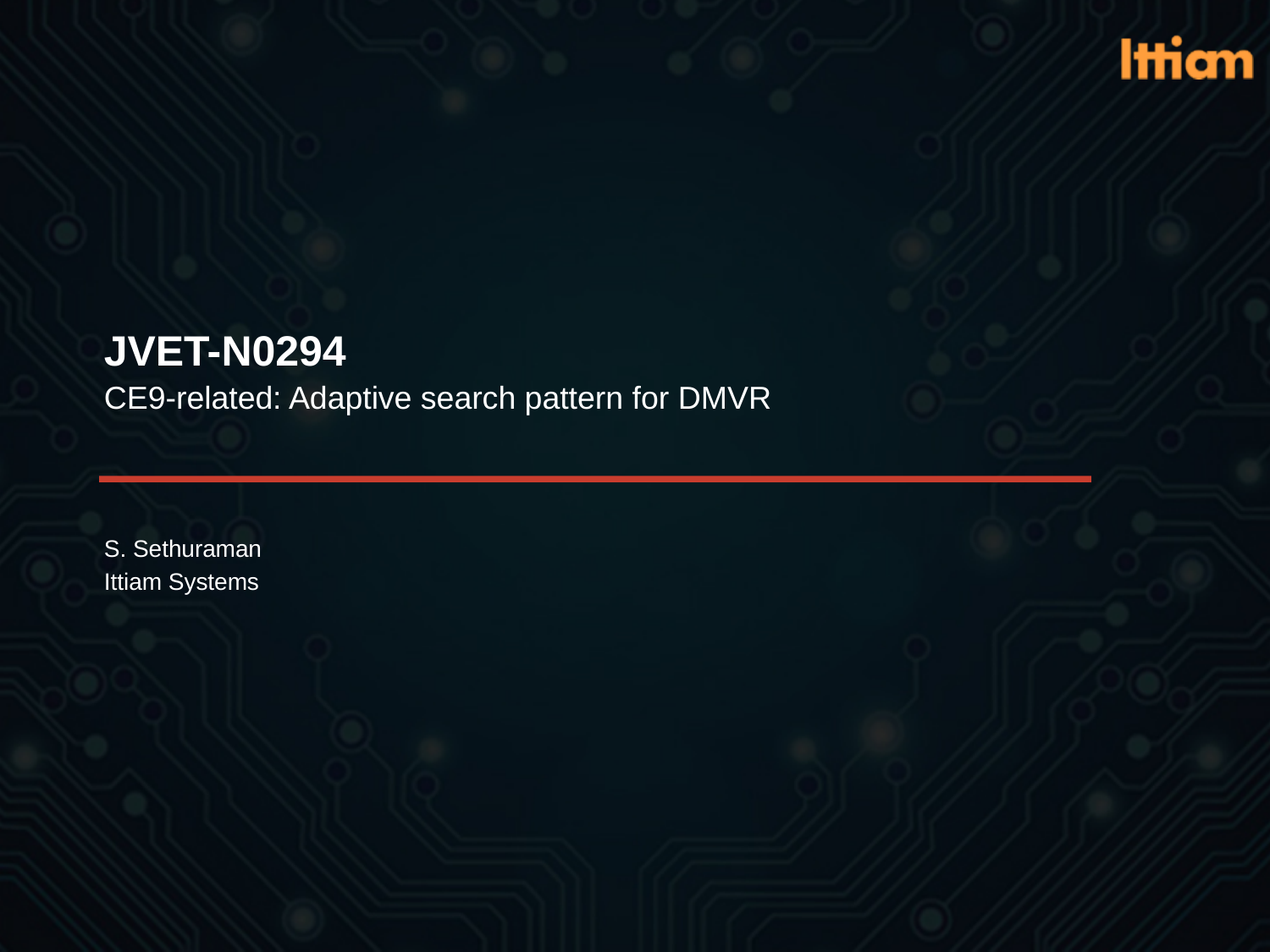

# JVET-N0294 CE9-related: Adaptive search pattern for DMVR
S. Sethuraman
Ittiam Systems